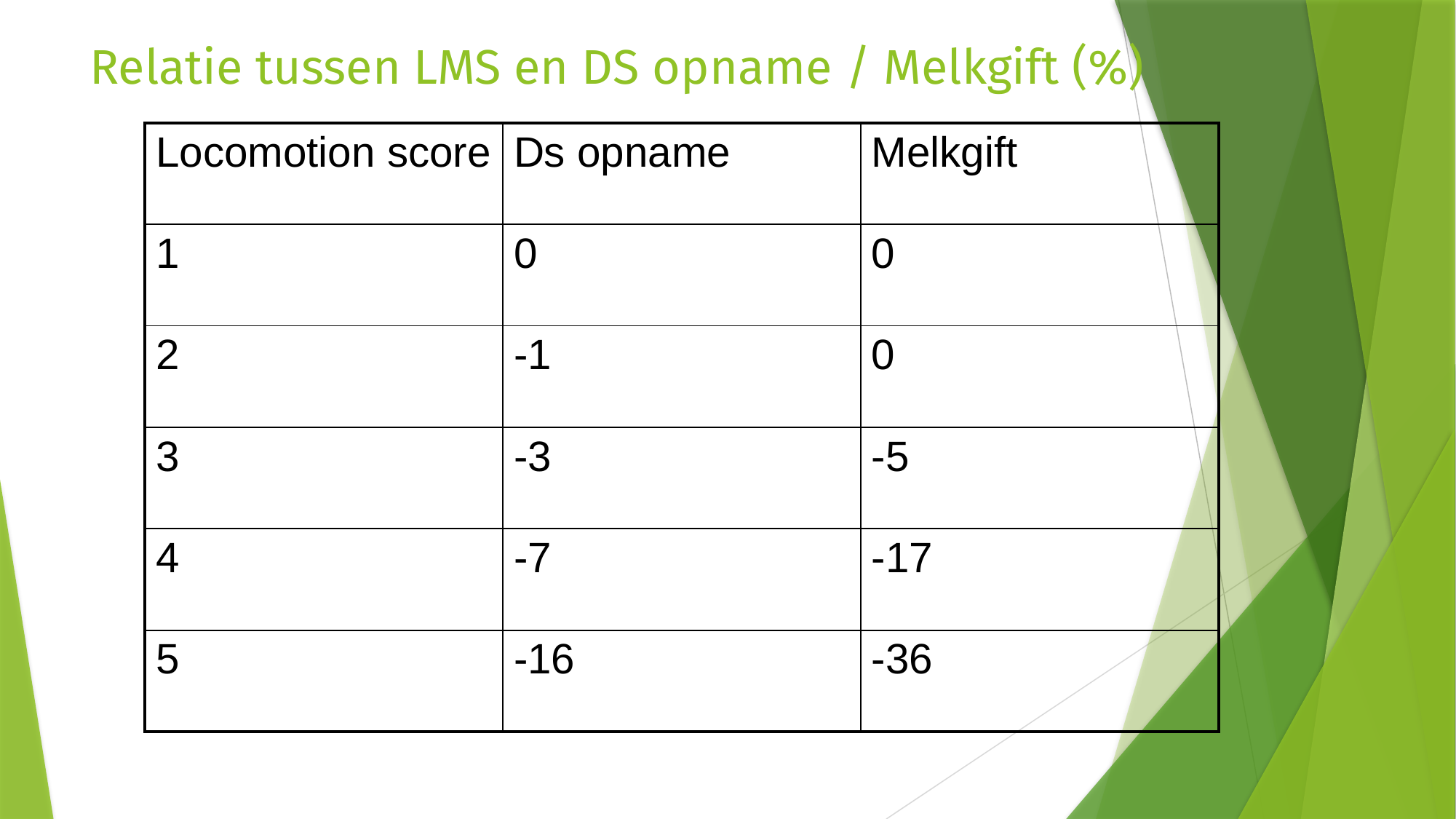

# Relatie tussen LMS en DS opname / Melkgift (%)
| Locomotion score | Ds opname | Melkgift |
| --- | --- | --- |
| 1 | 0 | 0 |
| 2 | -1 | 0 |
| 3 | -3 | -5 |
| 4 | -7 | -17 |
| 5 | -16 | -36 |